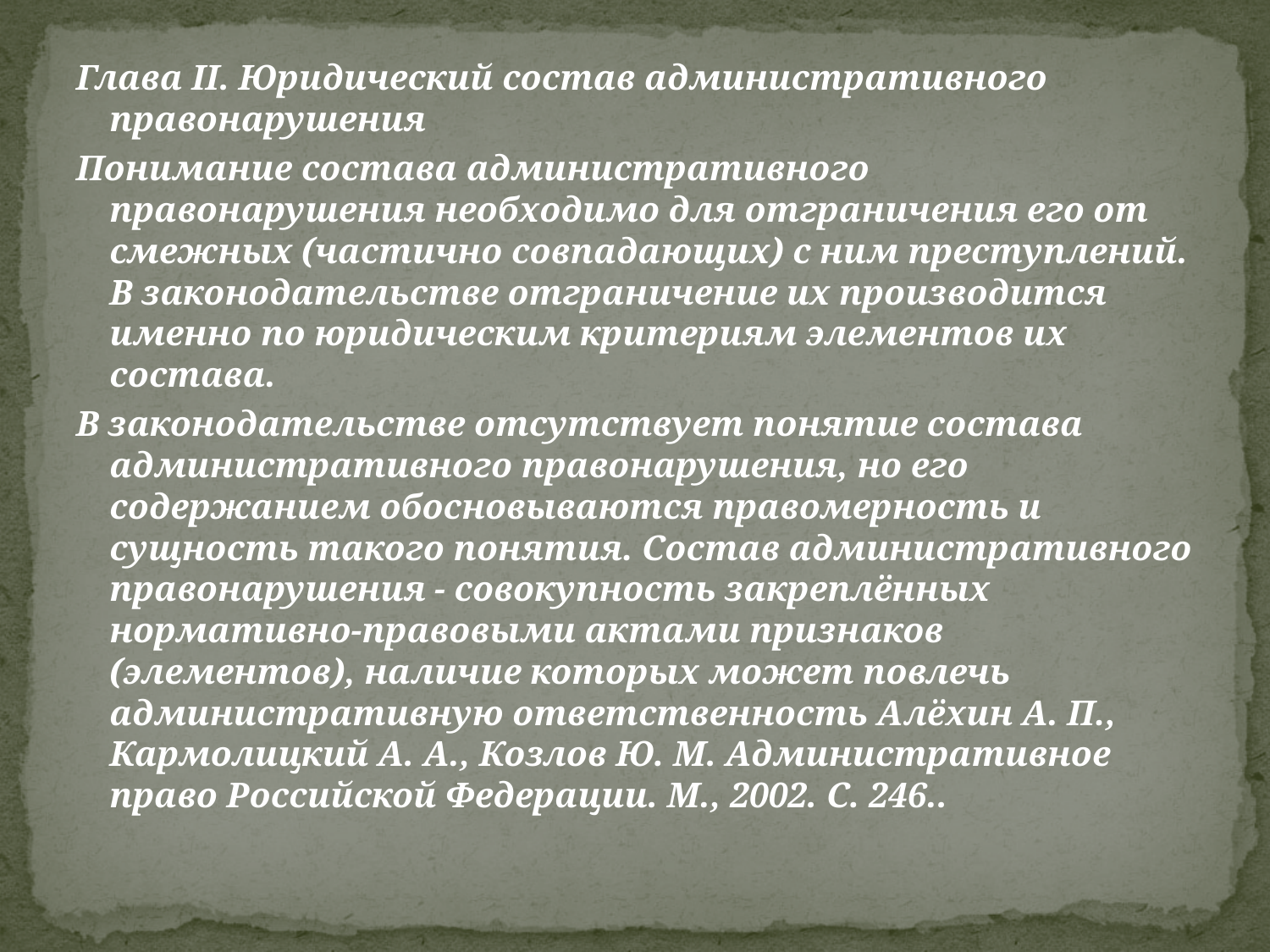

Глава II. Юридический состав административного правонарушения
Понимание состава административного правонарушения необходимо для отграничения его от смежных (частично совпадающих) с ним преступлений. В законодательстве отграничение их производится именно по юридическим критериям элементов их состава.
В законодательстве отсутствует понятие состава административного правонарушения, но его содержанием обосновываются правомерность и сущность такого понятия. Состав административного правонарушения - совокупность закреплённых нормативно-правовыми актами признаков (элементов), наличие которых может повлечь административную ответственность Алёхин А. П., Кармолицкий А. А., Козлов Ю. М. Административное право Российской Федерации. М., 2002. С. 246..